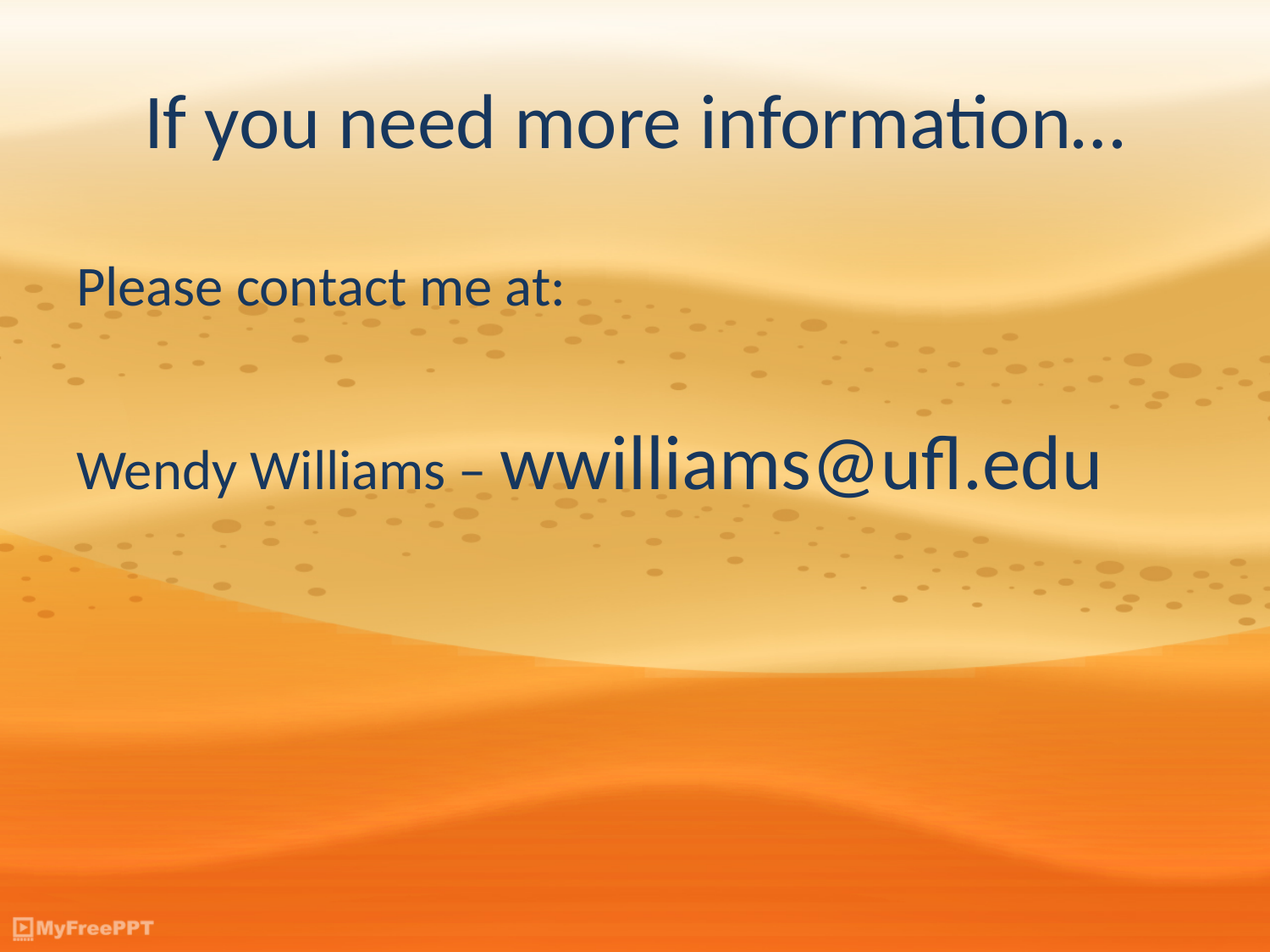

# If you need more information…
Please contact me at:

Wendy Williams – wwilliams@ufl.edu